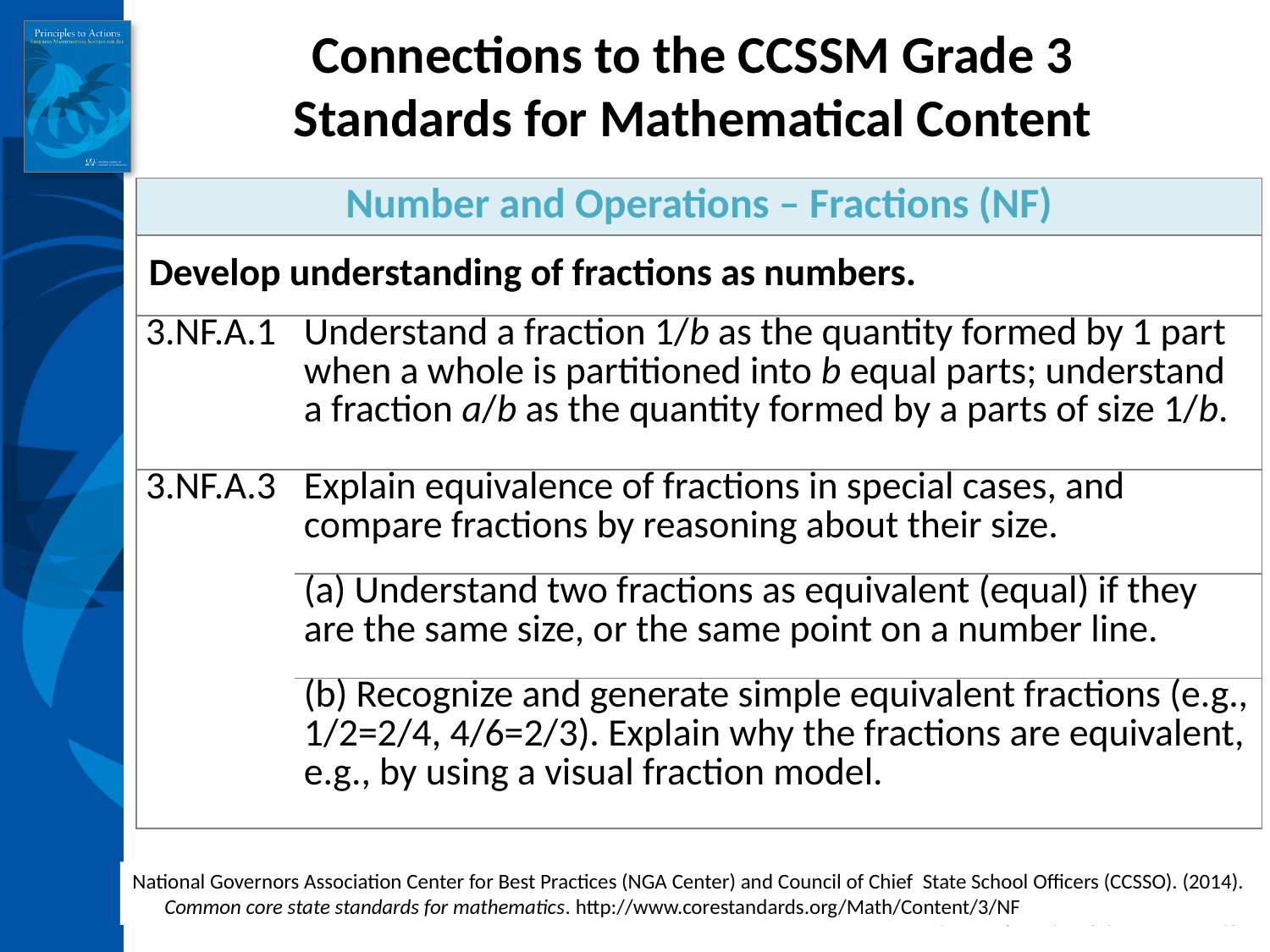

# Connections to the CCSSM Grade 3 Standards for Mathematical Content
| Number and Operations – Fractions (NF) |  |
| --- | --- |
| Develop understanding of fractions as numbers. |  |
| 3.NF.A.1 | Understand a fraction 1/b as the quantity formed by 1 part when a whole is partitioned into b equal parts; understand a fraction a/b as the quantity formed by a parts of size 1/b. |
| 3.NF.A.3 | Explain equivalence of fractions in special cases, and compare fractions by reasoning about their size. |
|  | (a) Understand two fractions as equivalent (equal) if they are the same size, or the same point on a number line. |
|  | (b) Recognize and generate simple equivalent fractions (e.g., 1/2=2/4, 4/6=2/3). Explain why the fractions are equivalent, e.g., by using a visual fraction model. |
National Governors Association Center for Best Practices (NGA Center) and Council of Chief  State School Officers (CCSSO). (2014). Common core state standards for mathematics. http://www.corestandards.org/Math/Content/3/NF